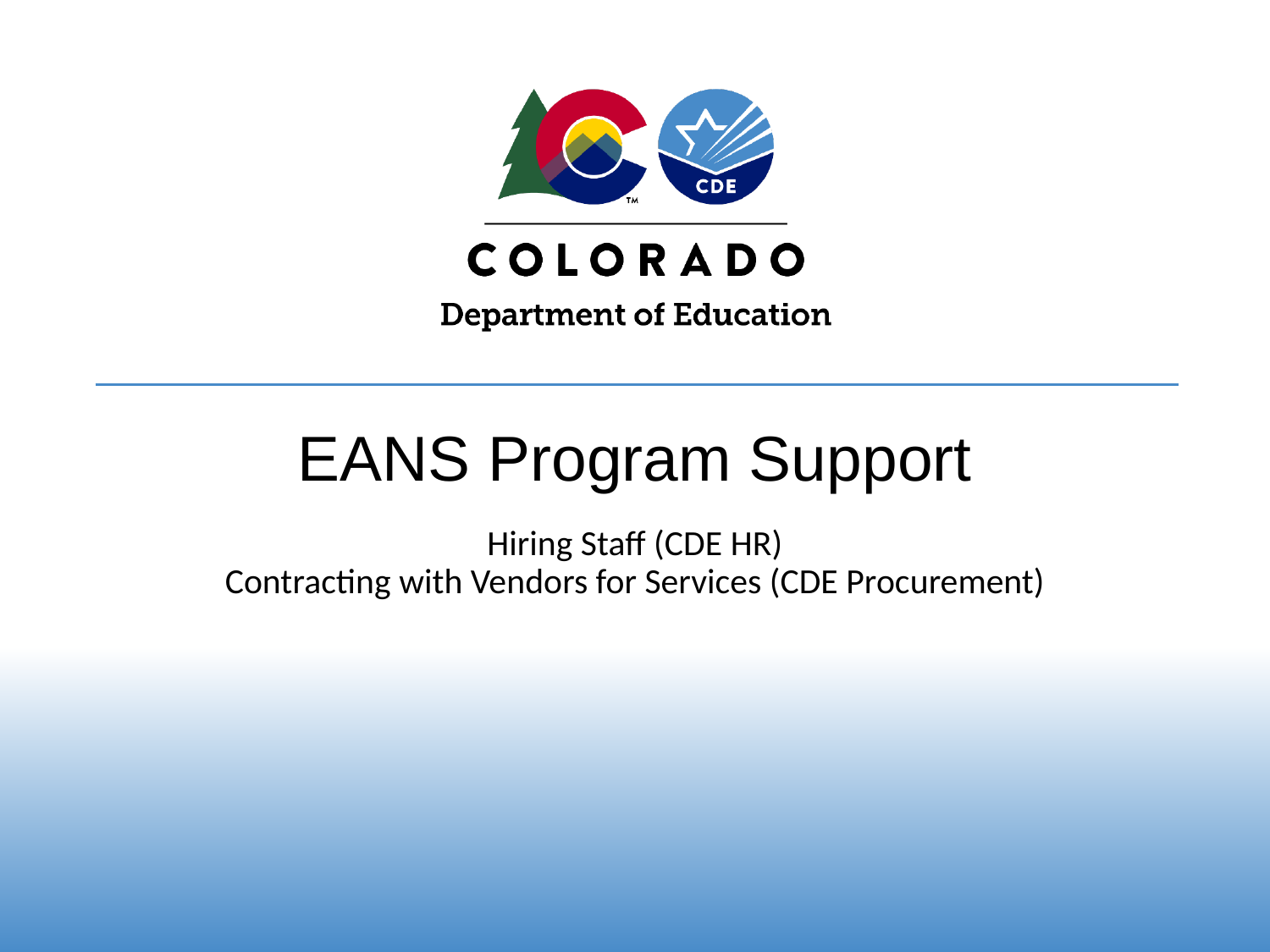

# EANS Program Support
Hiring Staff (CDE HR)
Contracting with Vendors for Services (CDE Procurement)